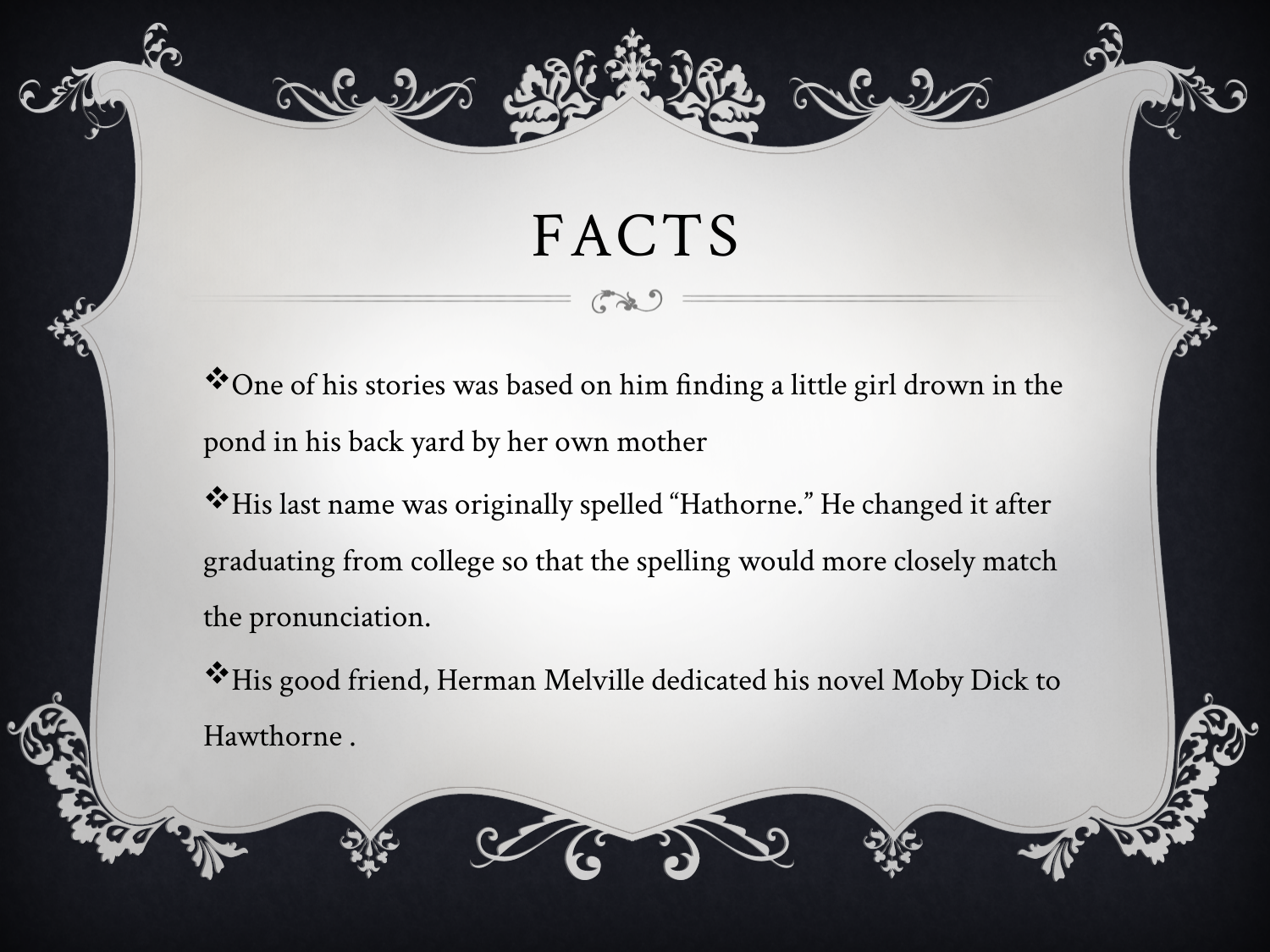

# facts
One of his stories was based on him finding a little girl drown in the pond in his back yard by her own mother
His last name was originally spelled “Hathorne.” He changed it after graduating from college so that the spelling would more closely match the pronunciation.
His good friend, Herman Melville dedicated his novel Moby Dick to Hawthorne .